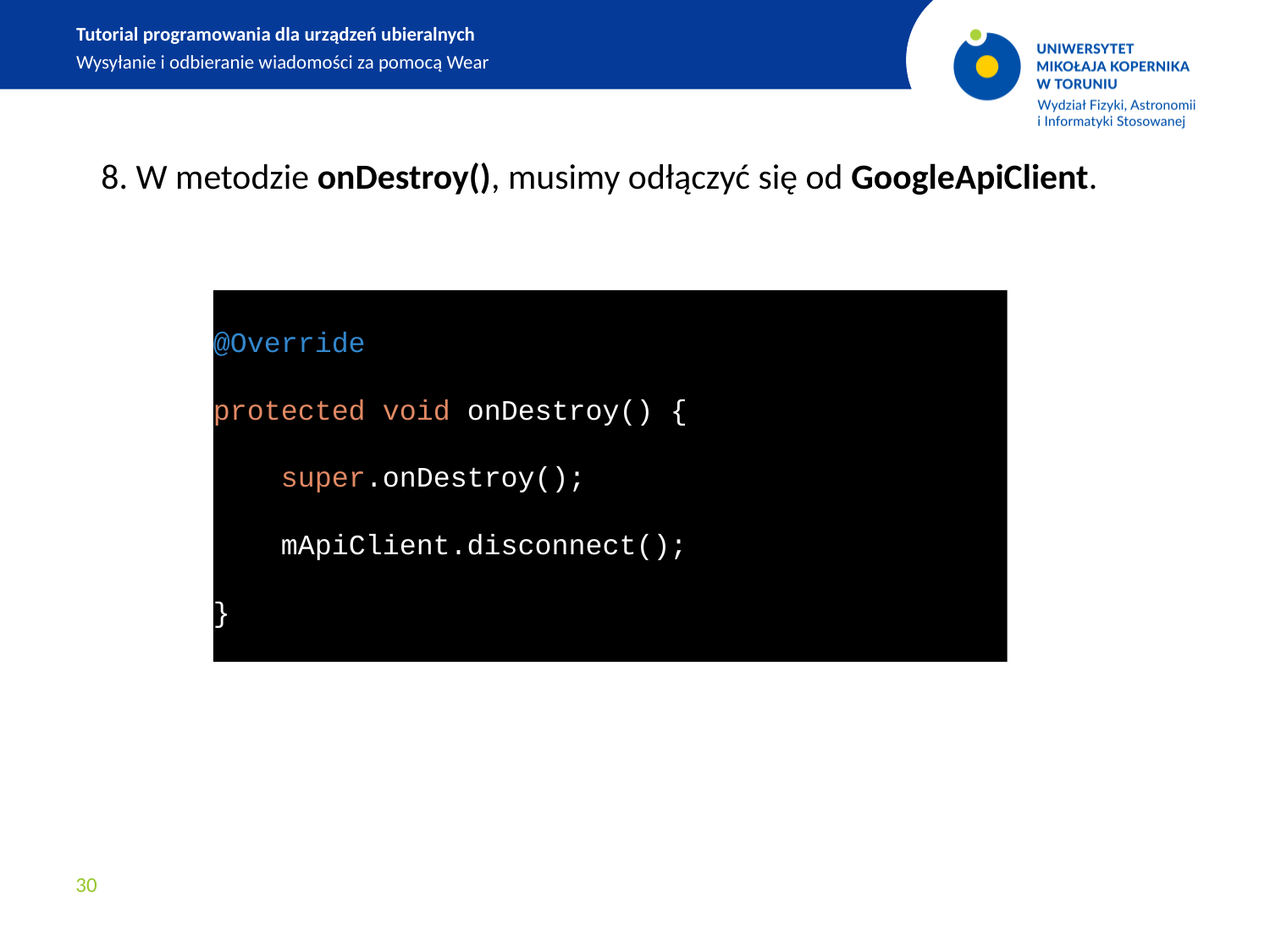

Tutorial programowania dla urządzeń ubieralnych

Wysyłanie i odbieranie wiadomości za pomocą Wear

8. W metodzie onDestroy(), musimy odłączyć się od GoogleApiClient.

@Override
protected void onDestroy() {
    super.onDestroy();
    mApiClient.disconnect();
}